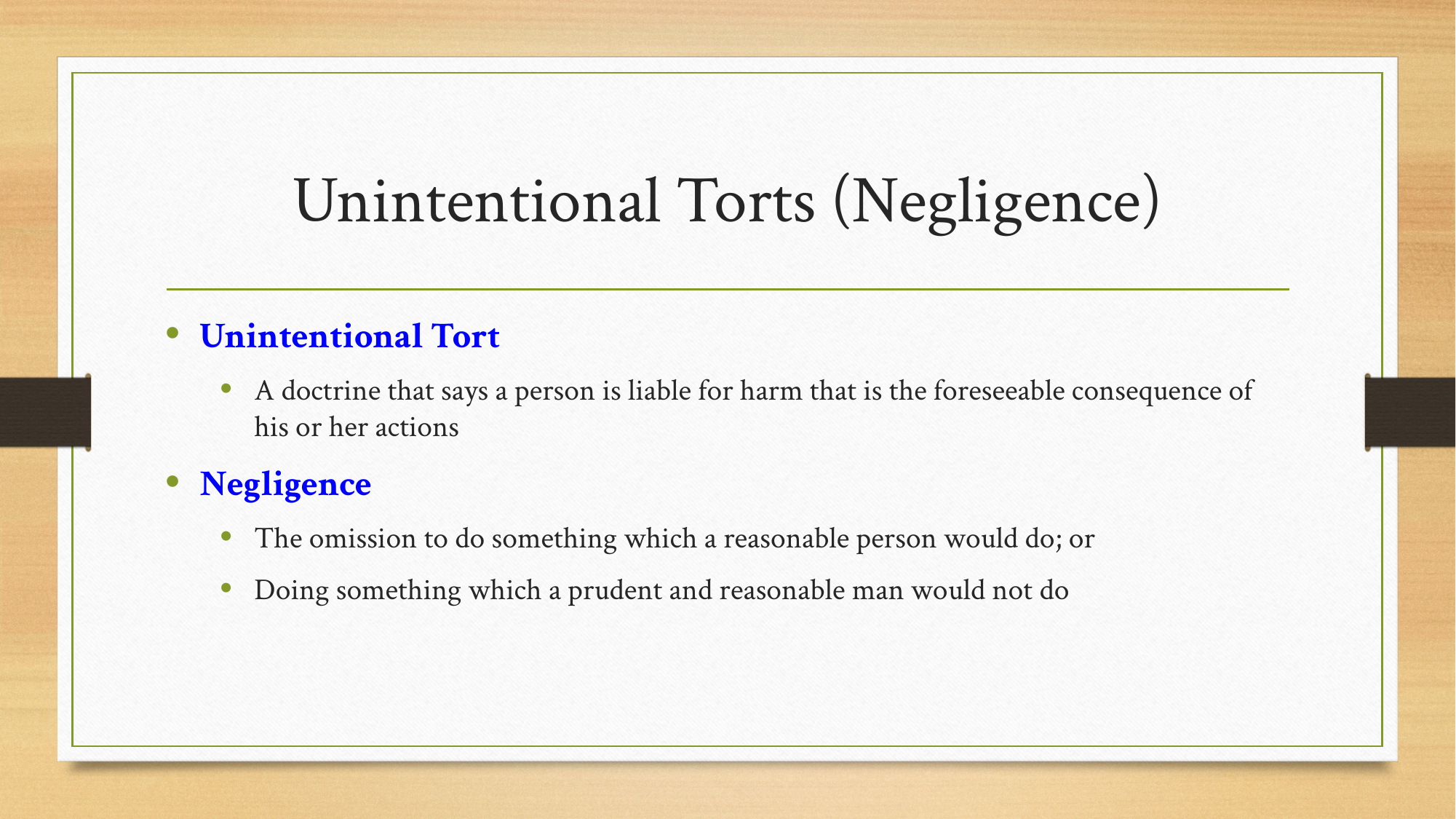

# Unintentional Torts (Negligence)
Unintentional Tort
A doctrine that says a person is liable for harm that is the foreseeable consequence of his or her actions
Negligence
The omission to do something which a reasonable person would do; or
Doing something which a prudent and reasonable man would not do